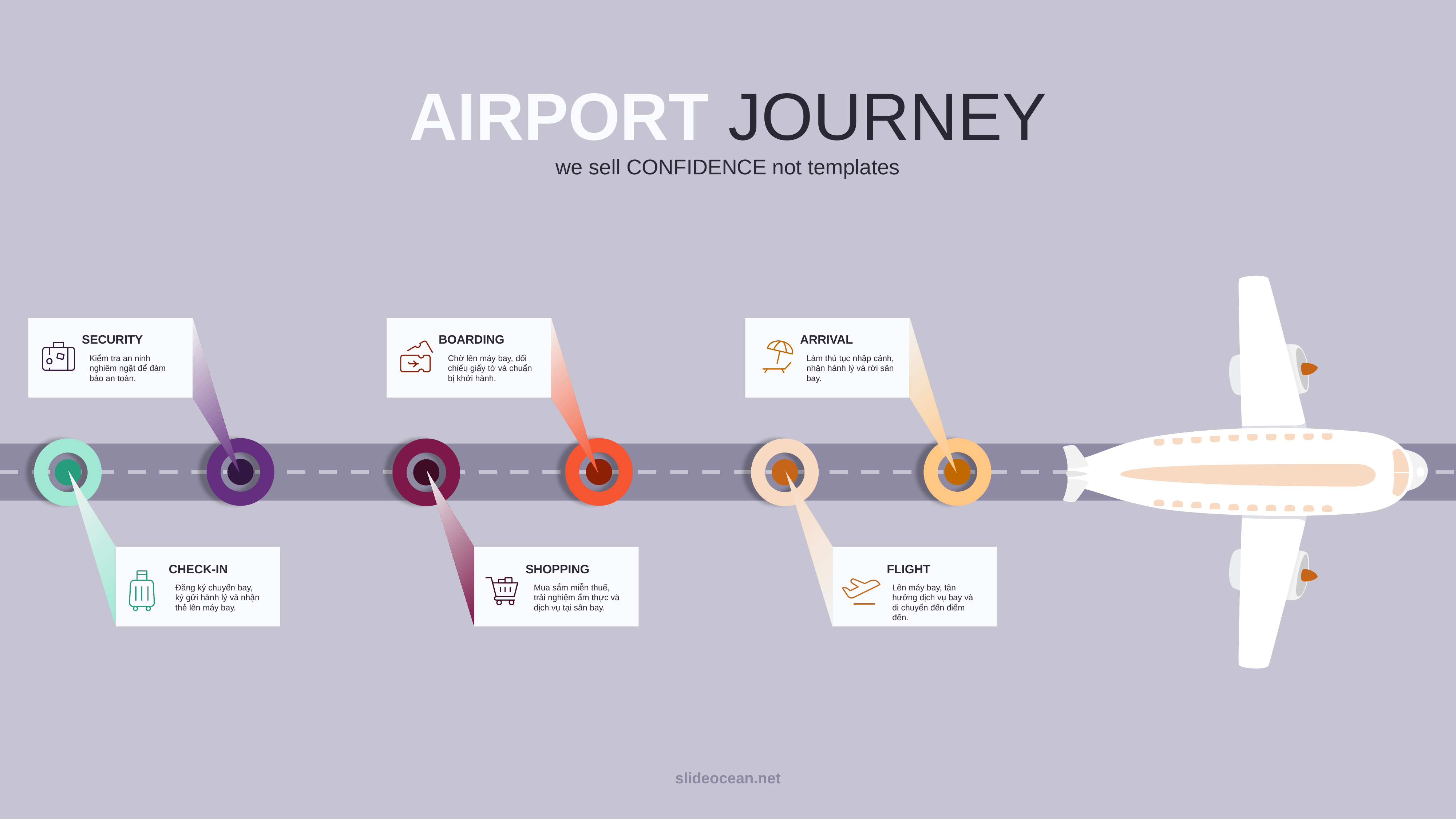

AIRPORT JOURNEY
we sell CONFIDENCE not templates

SECURITY
BOARDING
ARRIVAL

Kiểm tra an ninh nghiêm ngặt để đảm bảo an toàn.
Chờ lên máy bay, đối chiếu giấy tờ và chuẩn bị khởi hành.
Làm thủ tục nhập cảnh, nhận hành lý và rời sân bay.

CHECK-IN
SHOPPING
FLIGHT

Đăng ký chuyến bay, ký gửi hành lý và nhận thẻ lên máy bay.
Mua sắm miễn thuế, trải nghiệm ẩm thực và dịch vụ tại sân bay.
Lên máy bay, tận hưởng dịch vụ bay và di chuyển đến điểm đến.
slideocean.net